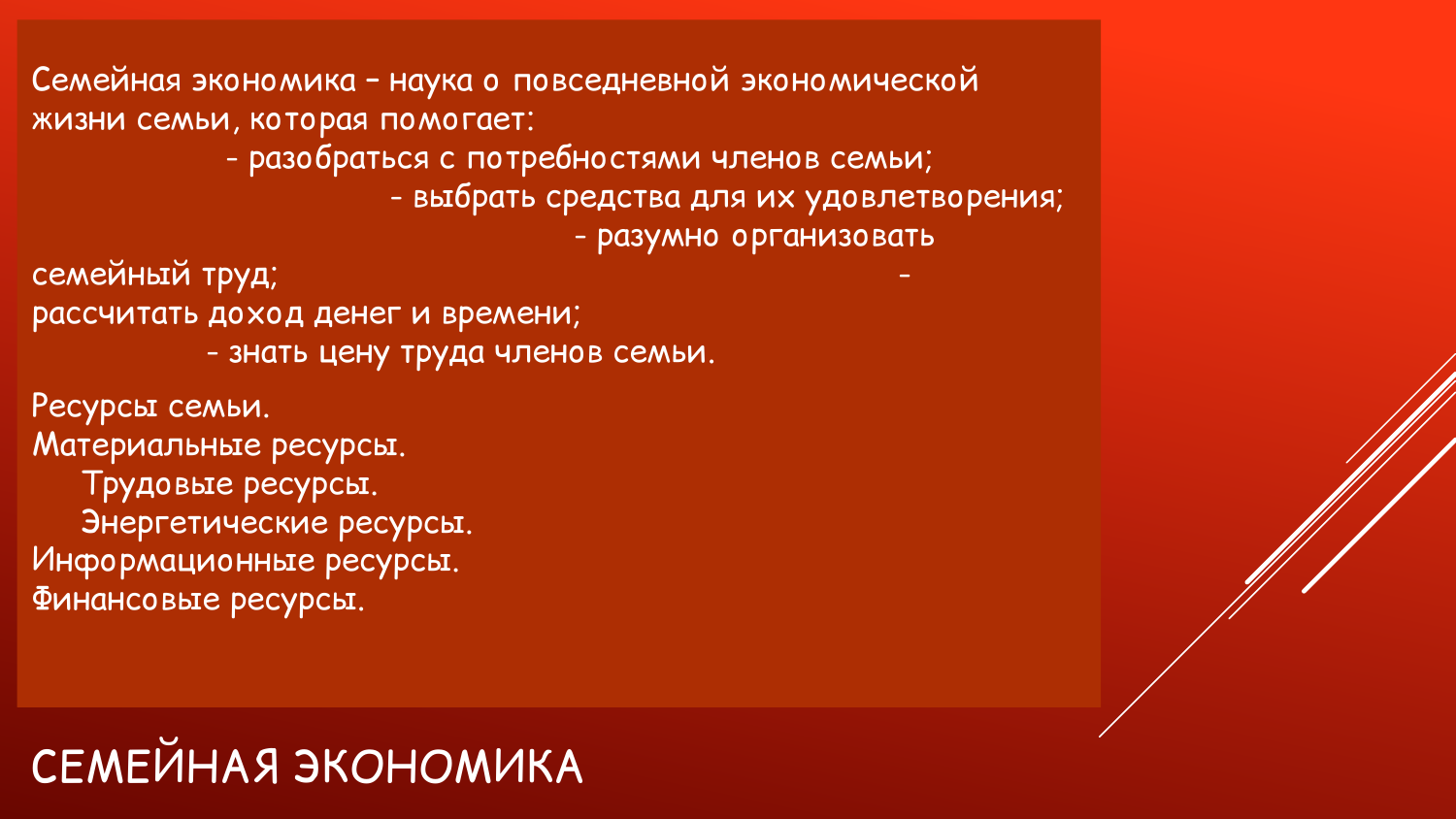

Семейная экономика – наука о повседневной экономической жизни семьи, которая помогает:                                                                             - разобраться с потребностями членов семьи;                                                     - выбрать средства для их удовлетворения;                                                          - разумно организовать семейный труд;                                                                - рассчитать доход денег и времени;                                                                      - знать цену труда членов семьи.
Ресурсы семьи.                                                                                    Материальные ресурсы.                                                                            Трудовые ресурсы.                                                                              Энергетические ресурсы.                                                                Информационные ресурсы.                                                                Финансовые ресурсы.

# Семейная экономика